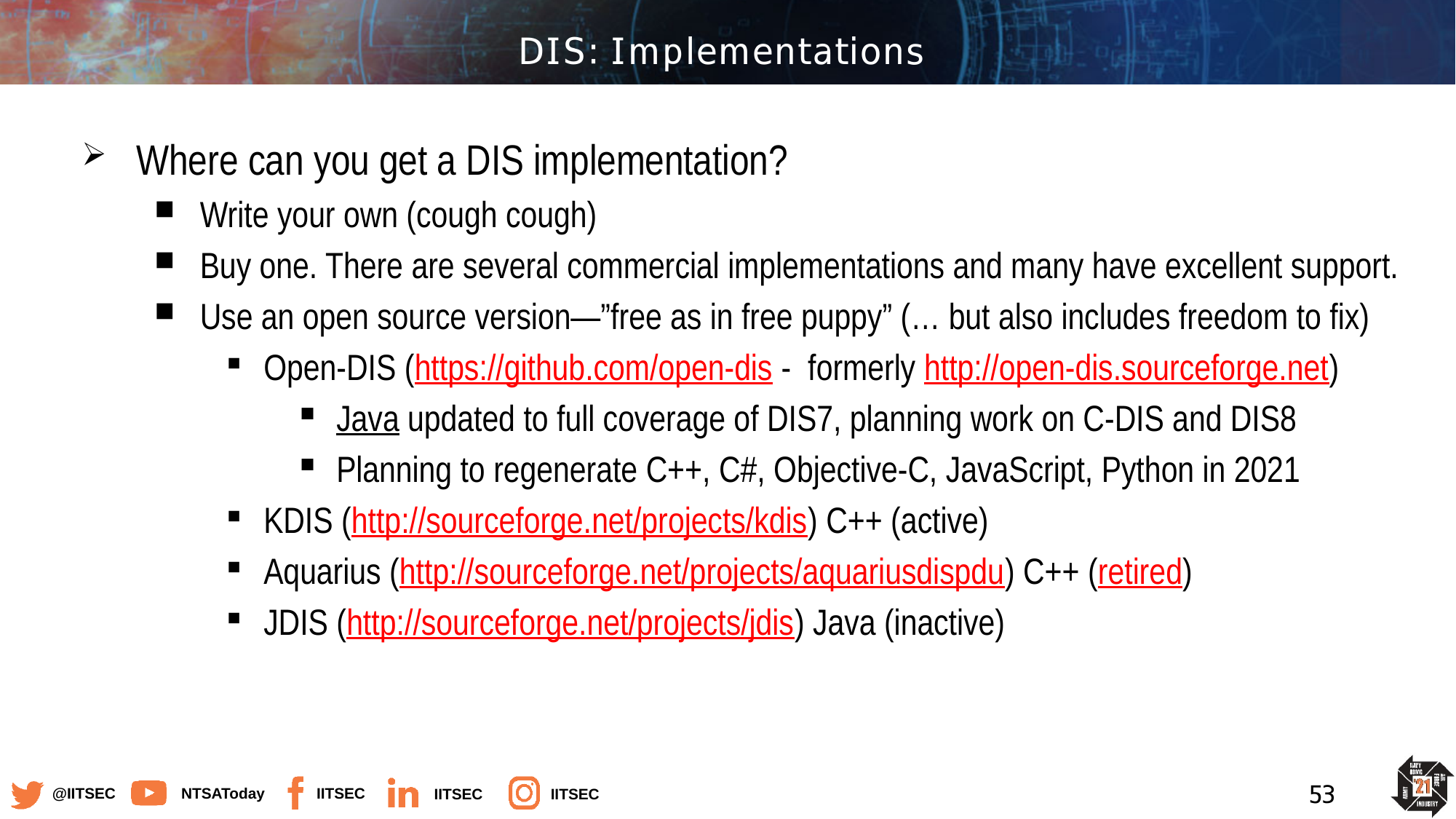

# DIS: Implementations
Where can you get a DIS implementation?
Write your own (cough cough)
Buy one. There are several commercial implementations and many have excellent support.
Use an open source version—”free as in free puppy” (… but also includes freedom to fix)
Open-DIS (https://github.com/open-dis -  formerly http://open-dis.sourceforge.net)
Java updated to full coverage of DIS7, planning work on C-DIS and DIS8
Planning to regenerate C++, C#, Objective-C, JavaScript, Python in 2021
KDIS (http://sourceforge.net/projects/kdis) C++ (active)
Aquarius (http://sourceforge.net/projects/aquariusdispdu) C++ (retired)
JDIS (http://sourceforge.net/projects/jdis) Java (inactive)
53